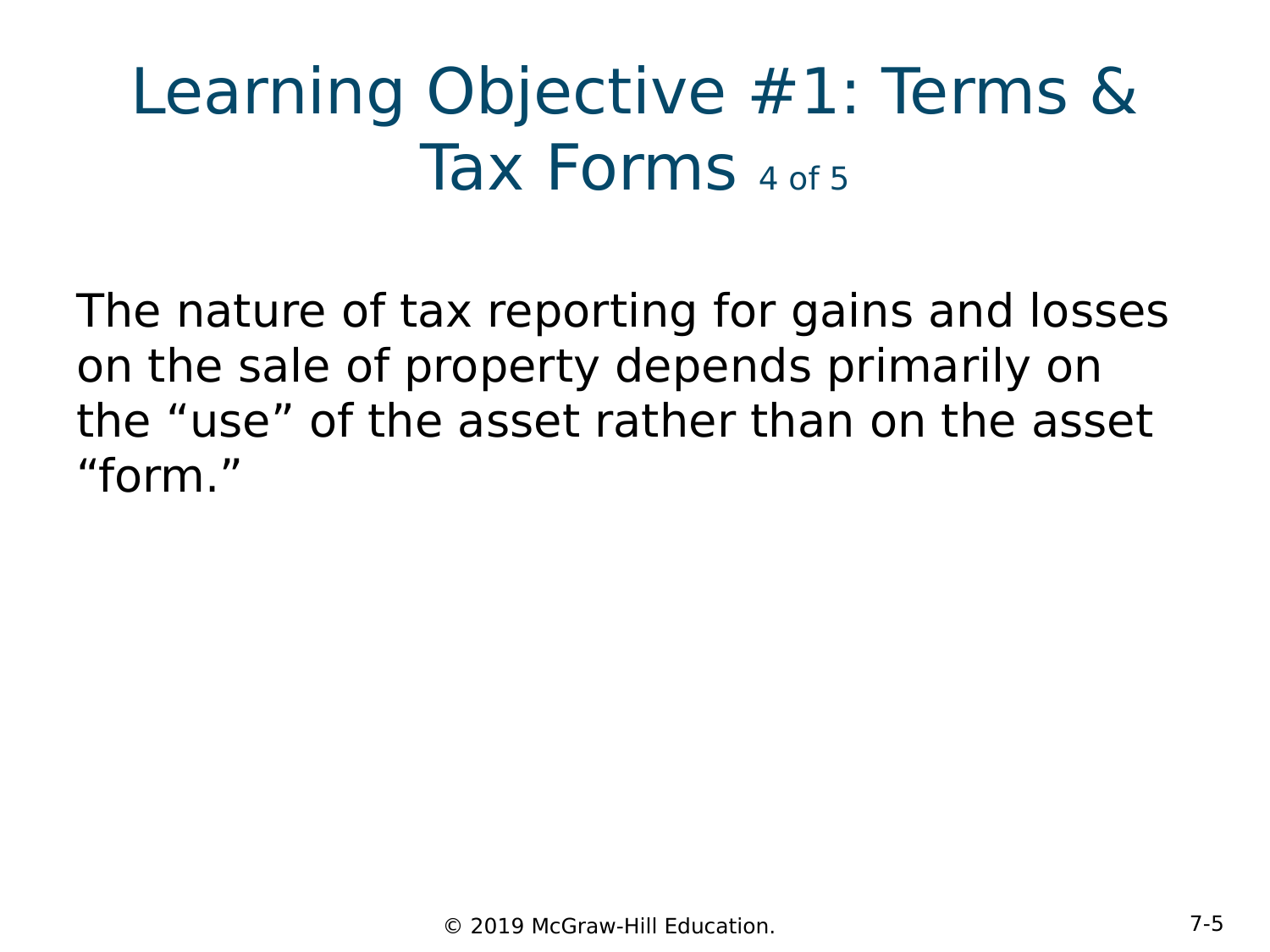

# Learning Objective #1: Terms & Tax Forms 4 of 5
The nature of tax reporting for gains and losses on the sale of property depends primarily on the “use” of the asset rather than on the asset “form.”